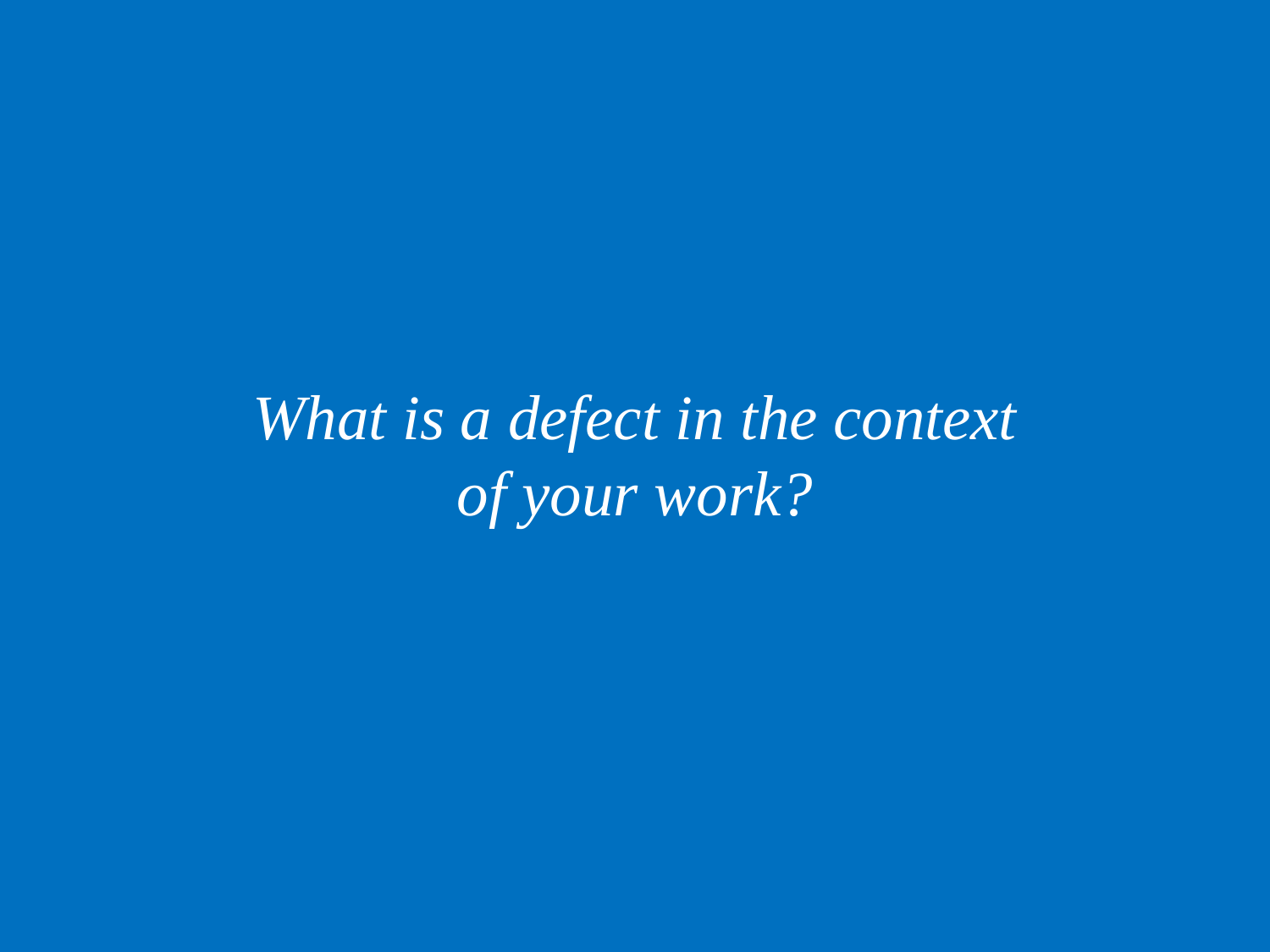

What is a defect in the context
of your work?